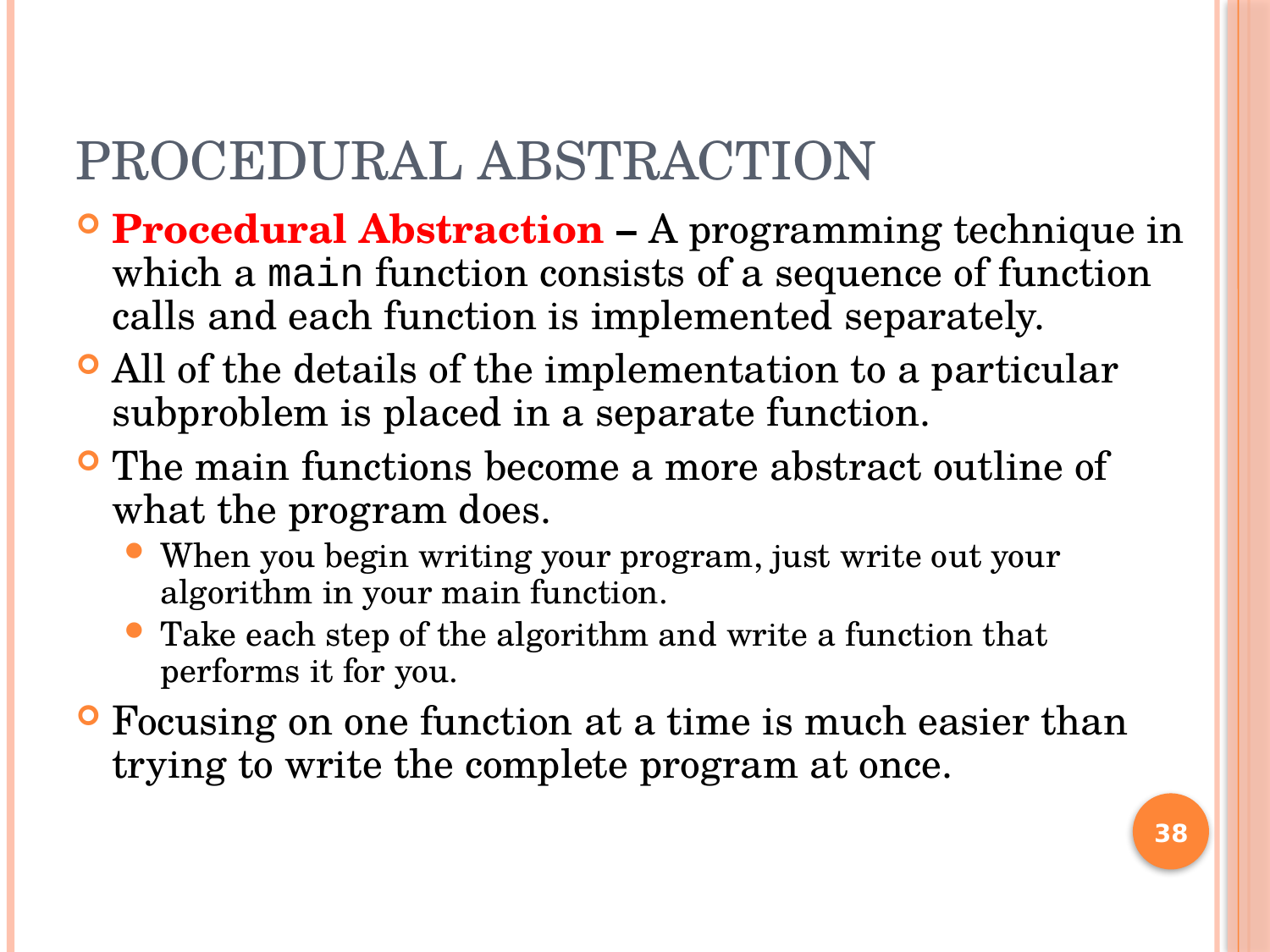

# Procedural Abstraction
Procedural Abstraction – A programming technique in which a main function consists of a sequence of function calls and each function is implemented separately.
All of the details of the implementation to a particular subproblem is placed in a separate function.
The main functions become a more abstract outline of what the program does.
When you begin writing your program, just write out your algorithm in your main function.
Take each step of the algorithm and write a function that performs it for you.
Focusing on one function at a time is much easier than trying to write the complete program at once.
38